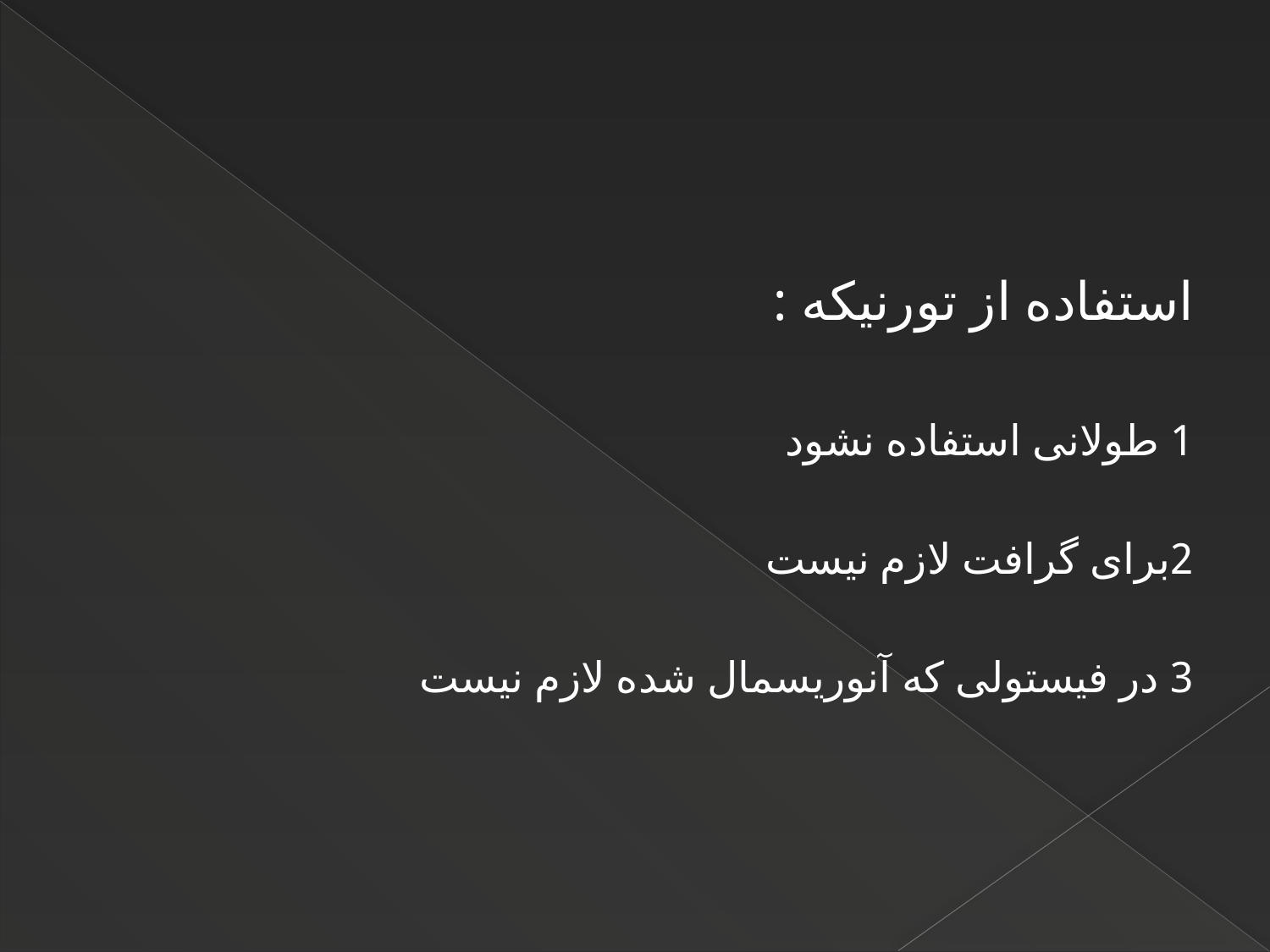

#
استفاده از تورنیکه :

1 طولانی استفاده نشود

2برای گرافت لازم نیست

3 در فیستولی که آنوریسمال شده لازم نیست